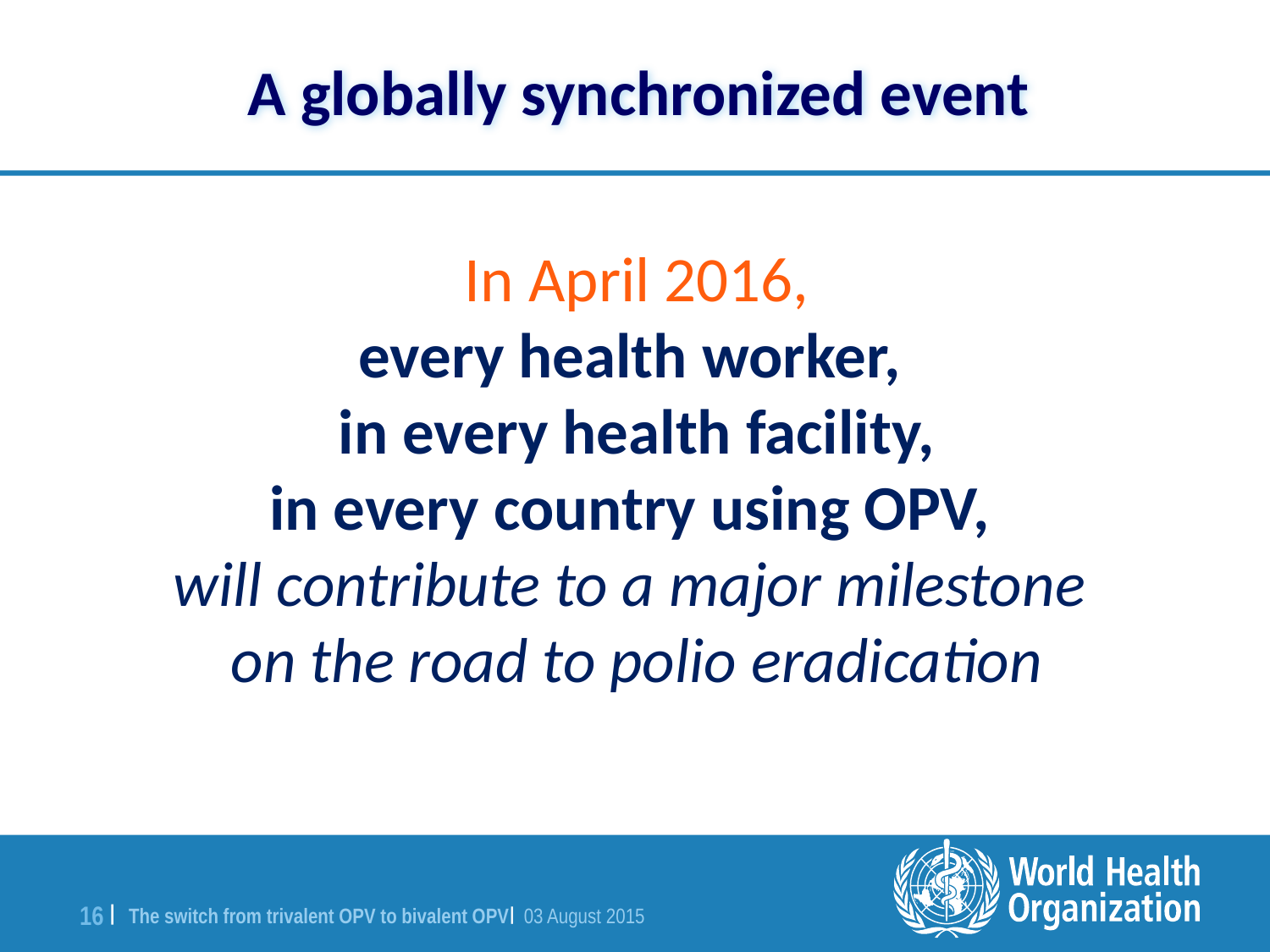

A globally synchronized event
In April 2016,
every health worker,
in every health facility,
in every country using OPV,
will contribute to a major milestone
on the road to polio eradication